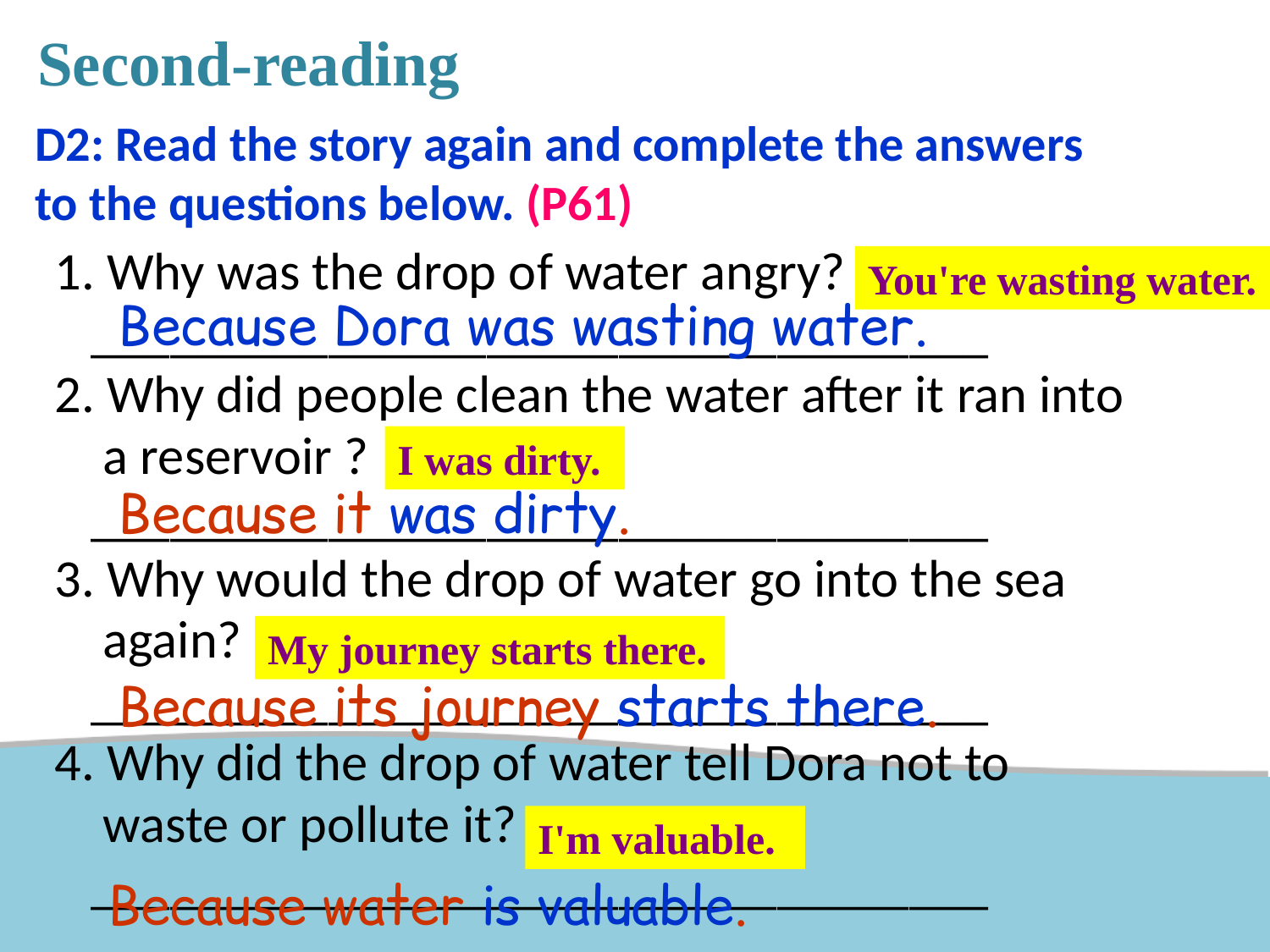

Second-reading
D2: Read the story again and complete the answers
to the questions below. (P61)
1. Why was the drop of water angry?
   __________________________________
2. Why did people clean the water after it ran into
    a reservoir ?
   __________________________________
3. Why would the drop of water go into the sea
    again?
   __________________________________
4. Why did the drop of water tell Dora not to
    waste or pollute it?
   __________________________________
You're wasting water.
Because Dora was wasting water.
I was dirty.
Because it was dirty.
My journey starts there.
Because its journey starts there.

I'm valuable.
Because water is valuable.